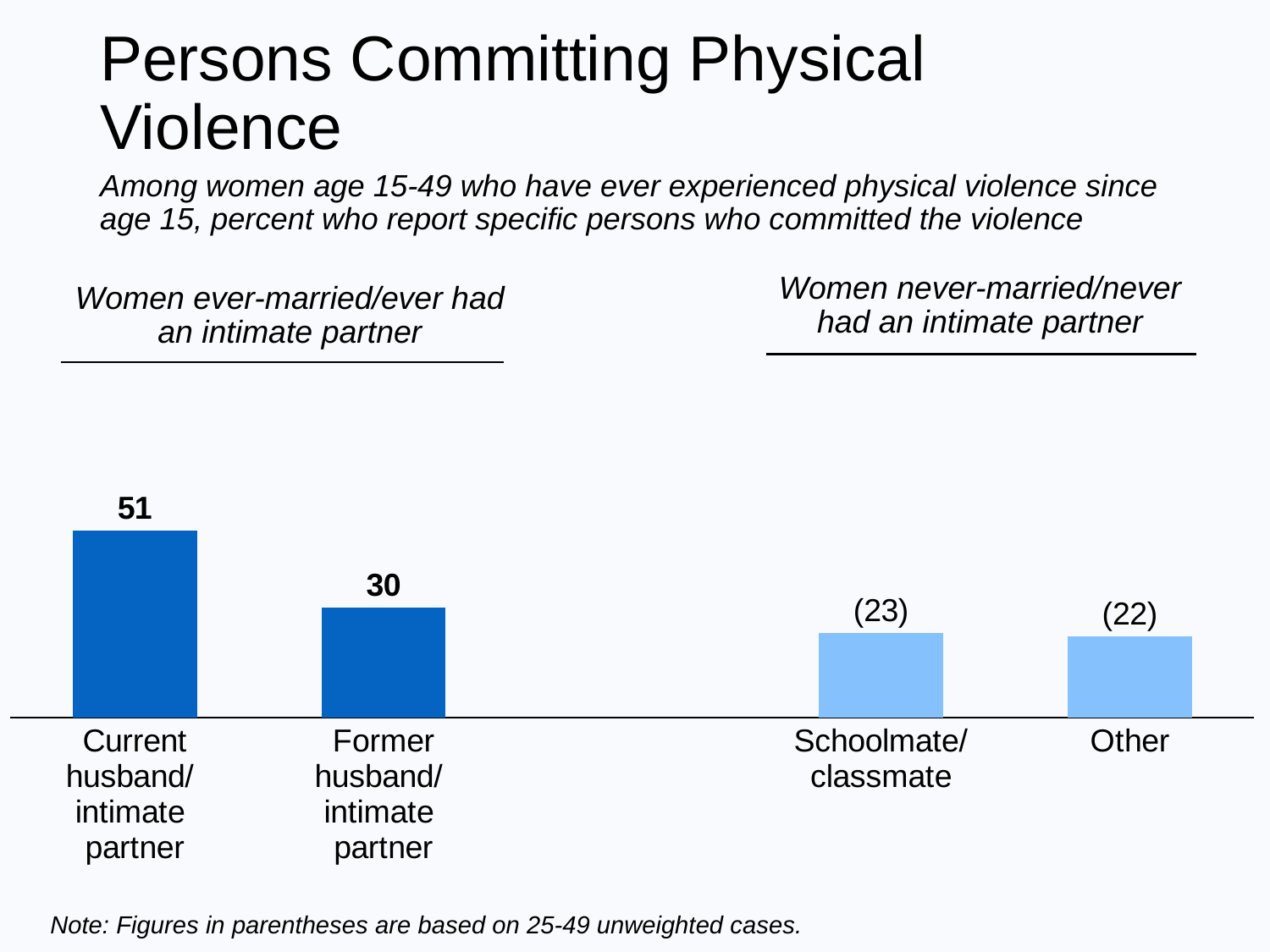

# Persons Committing Physical Violence
Among women age 15-49 who have ever experienced physical violence since age 15, percent who report specific persons who committed the violence
Women never-married/never had an intimate partner
Women ever-married/ever had an intimate partner

### Chart

| Category | Current husband/
intimate
partner |
|---|---|
| Current husband/
intimate
partner | 51.0 |
| Former husband/
intimate
partner | 30.0 |
|  | None |
| Schoolmate/classmate | 23.0 |
| Other | 22.0 |
Note: Figures in parentheses are based on 25-49 unweighted cases.